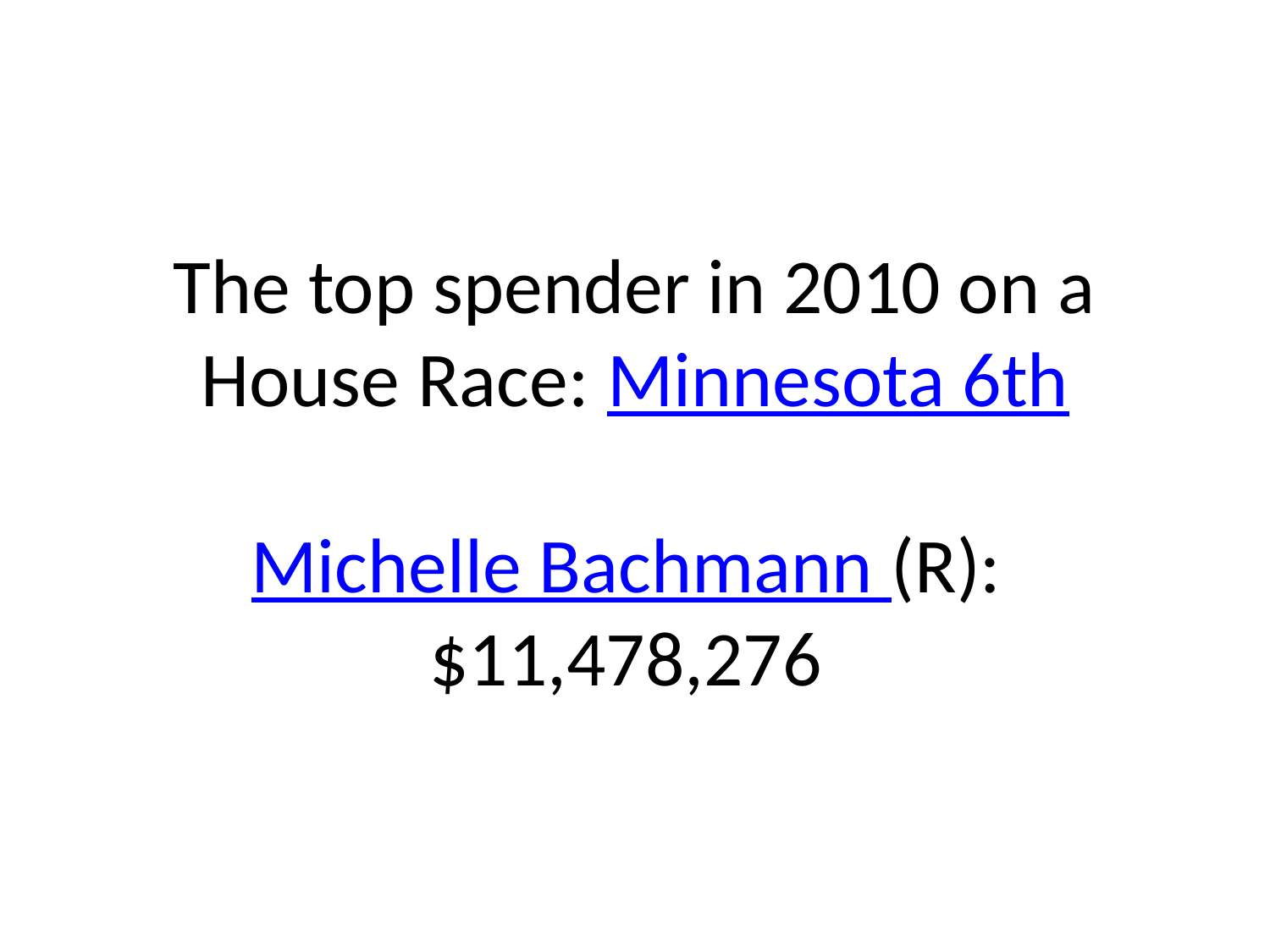

# The top spender in 2010 on a House Race: Minnesota 6th Michelle Bachmann (R): $11,478,276